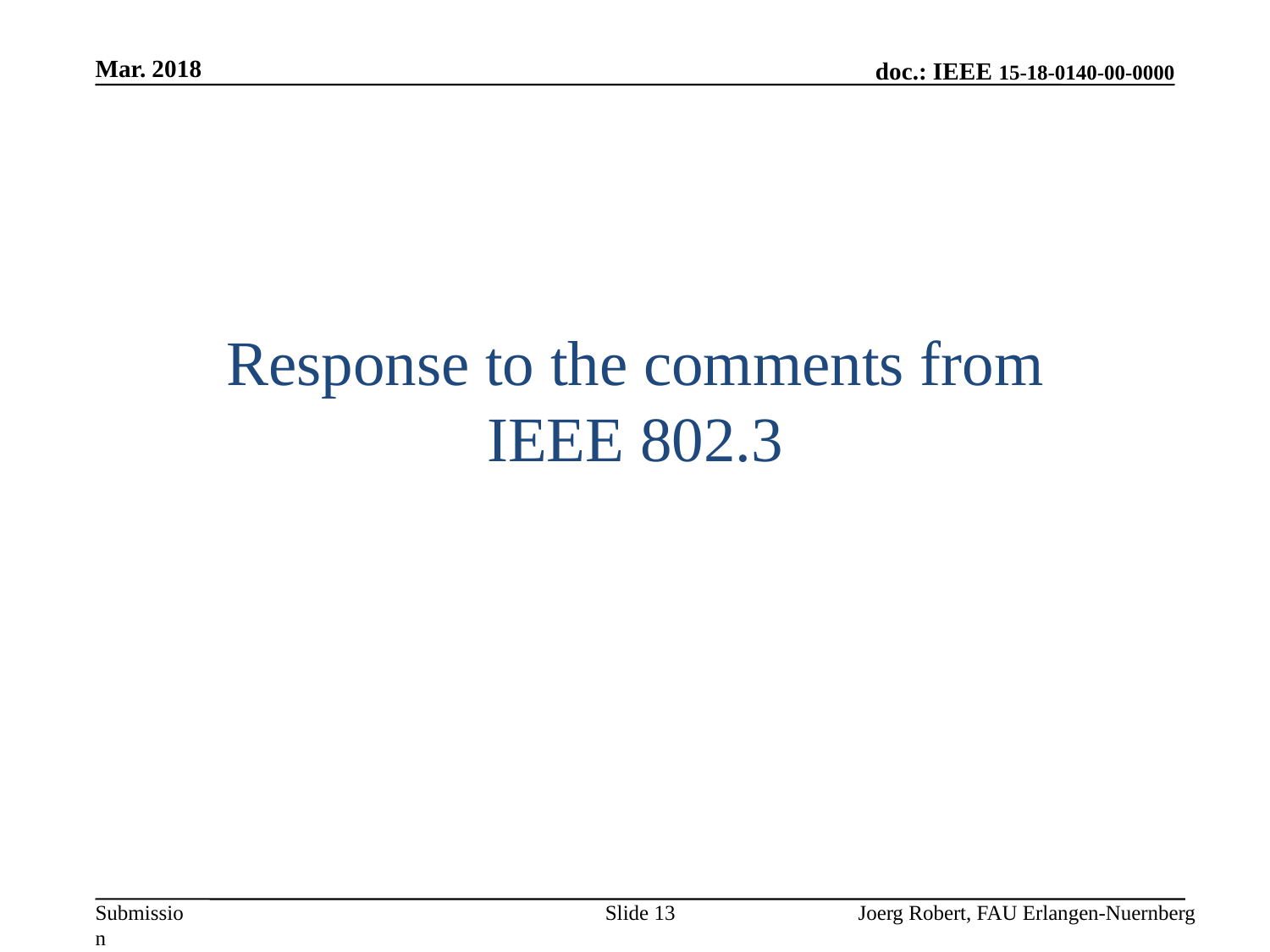

Mar. 2018
# Response to the comments from IEEE 802.3
Slide 13
Joerg Robert, FAU Erlangen-Nuernberg